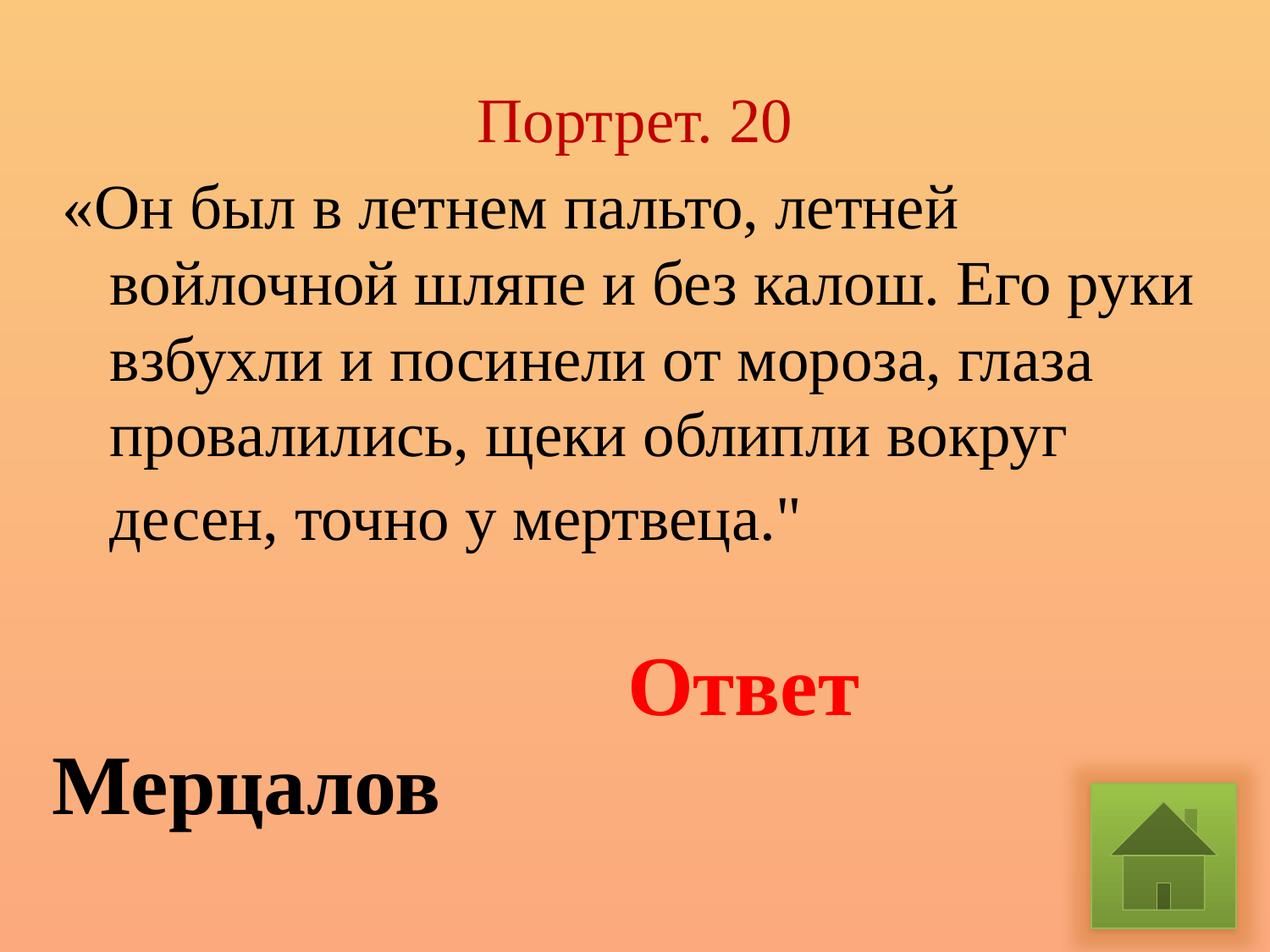

# Портрет. 20
«Он был в летнем пальто, летней войлочной шляпе и без калош. Его руки взбухли и посинели от мороза, глаза провалились, щеки облипли вокруг десен, точно у мертвеца."
Ответ
Мерцалов